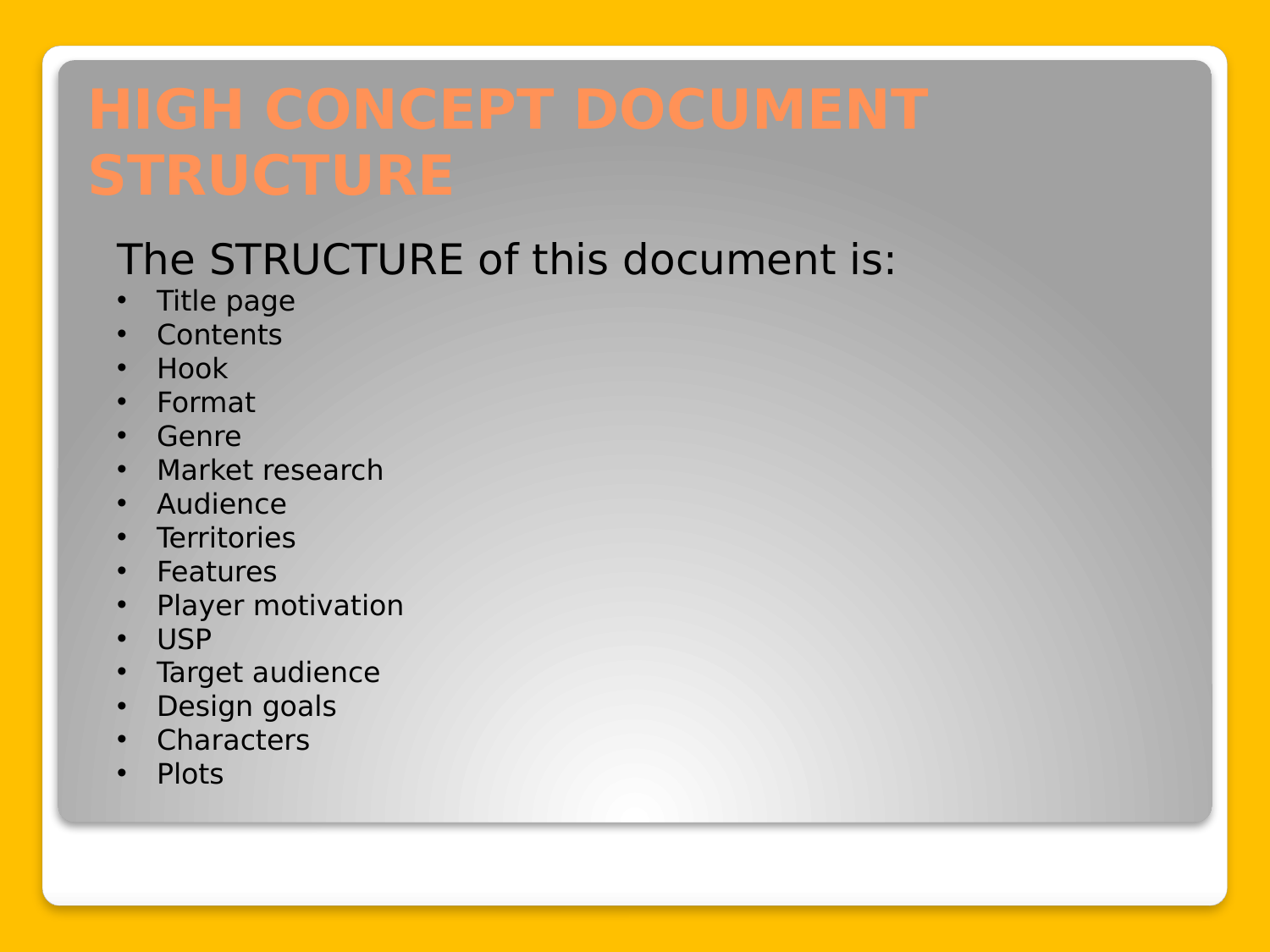

# HIGH CONCEPT DOCUMENT STRUCTURE
The STRUCTURE of this document is:
Title page
Contents
Hook
Format
Genre
Market research
Audience
Territories
Features
Player motivation
USP
Target audience
Design goals
Characters
Plots